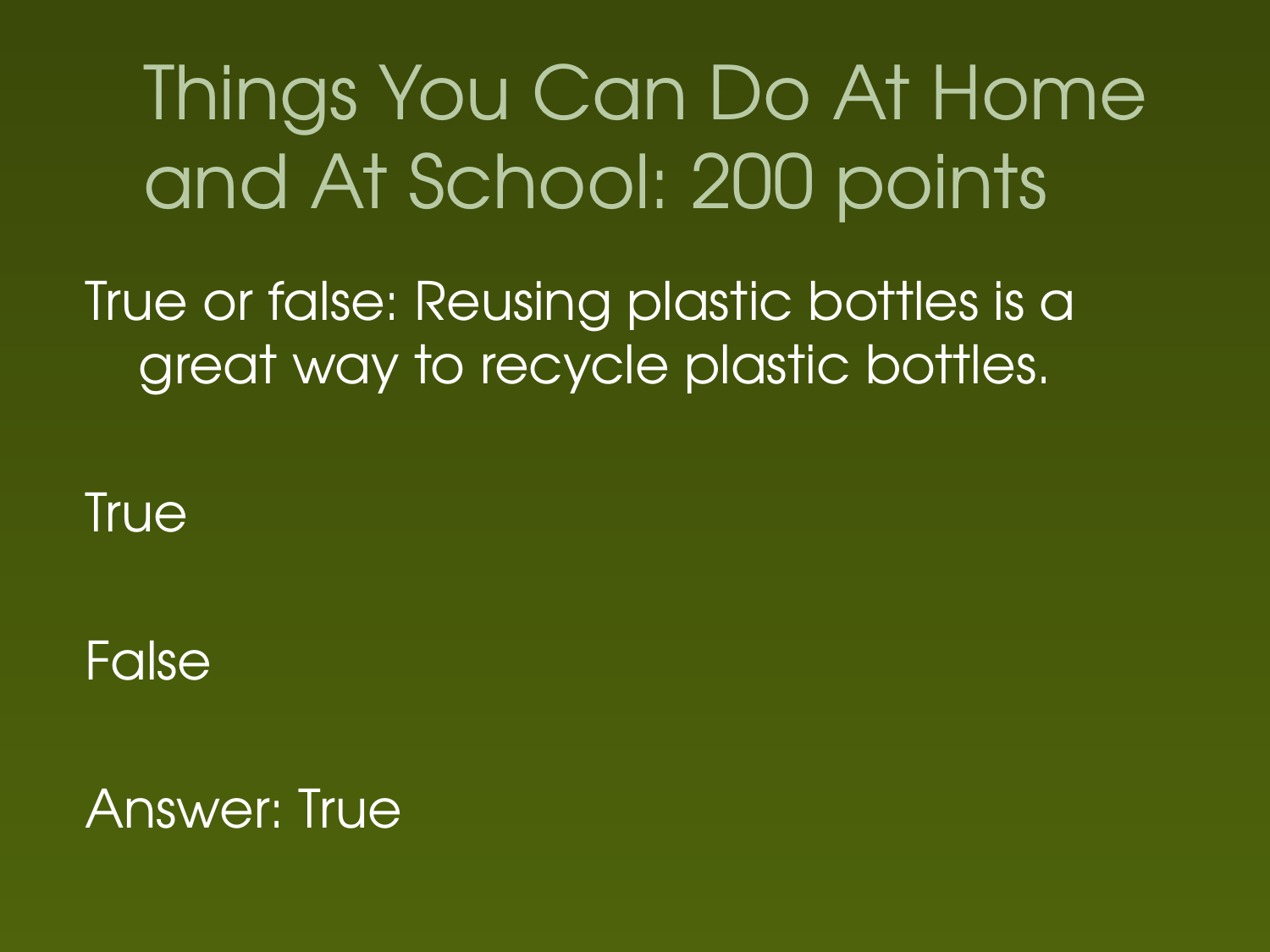

# Things You Can Do At Home and At School: 200 points

True or false: Reusing plastic bottles is a great way to recycle plastic bottles.

True

False

Answer: True